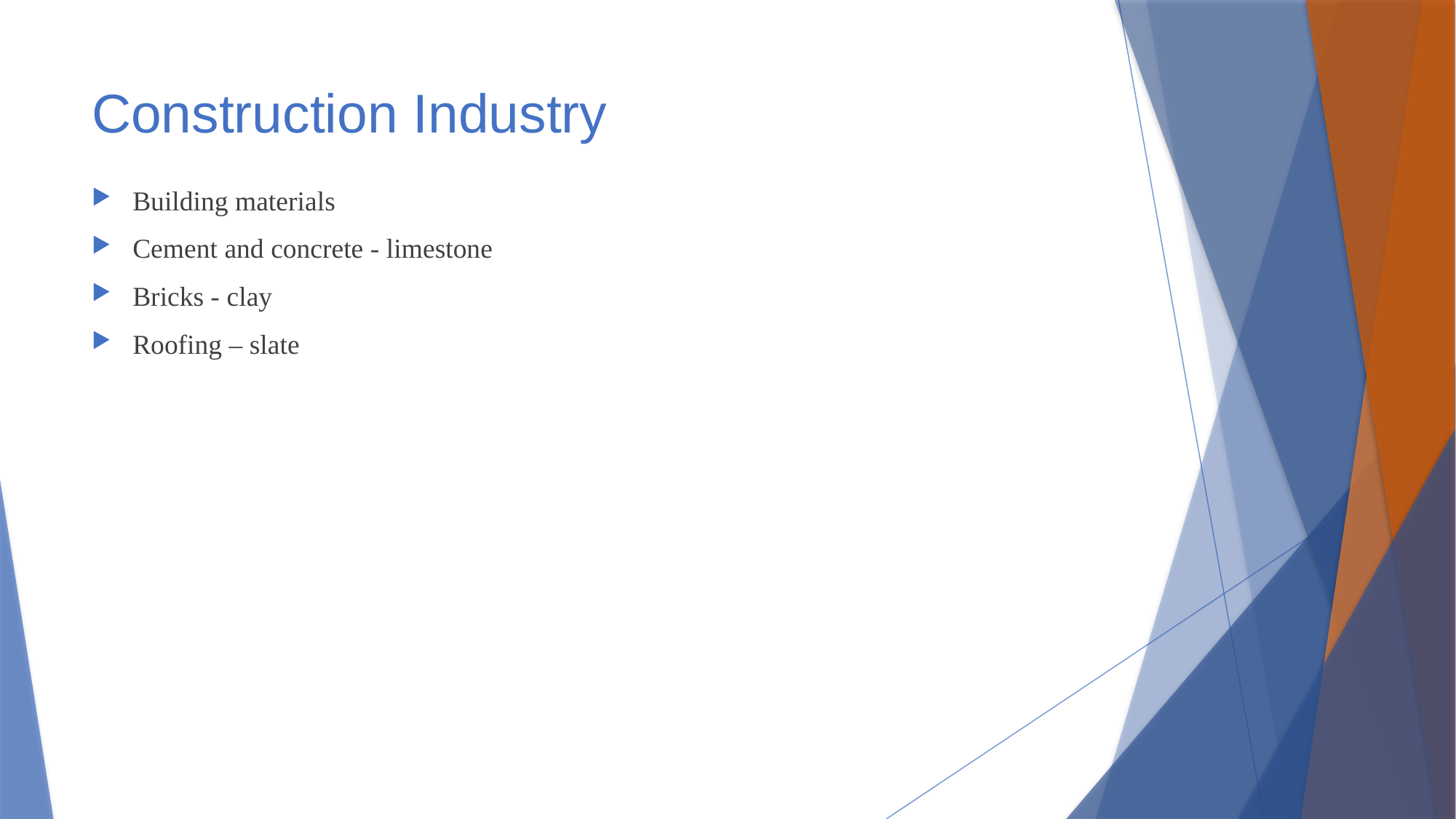

# Construction Industry
Building materials
Cement and concrete - limestone
Bricks - clay
Roofing – slate